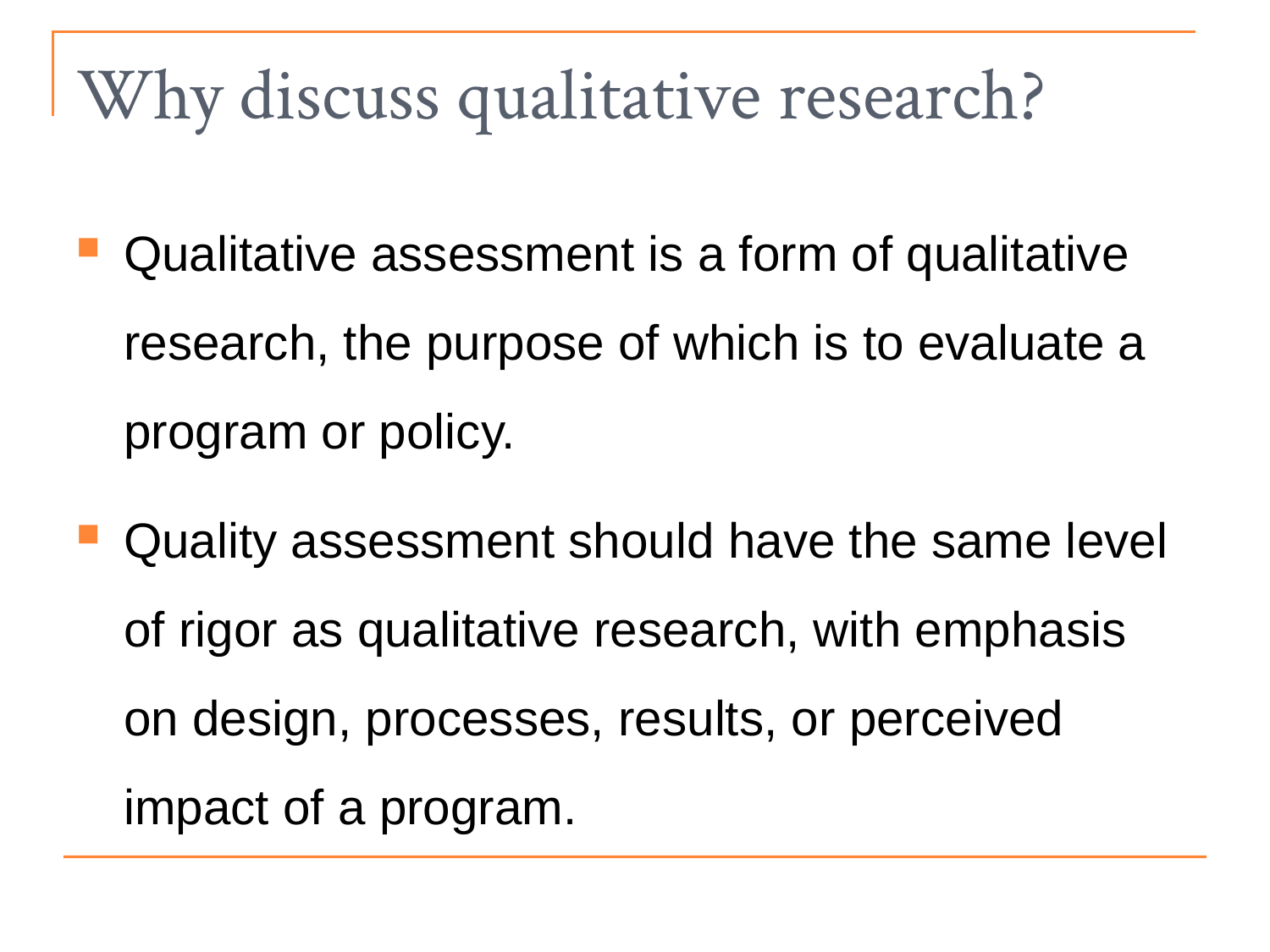

# Why discuss qualitative research?
Qualitative assessment is a form of qualitative research, the purpose of which is to evaluate a program or policy.
Quality assessment should have the same level of rigor as qualitative research, with emphasis on design, processes, results, or perceived impact of a program.